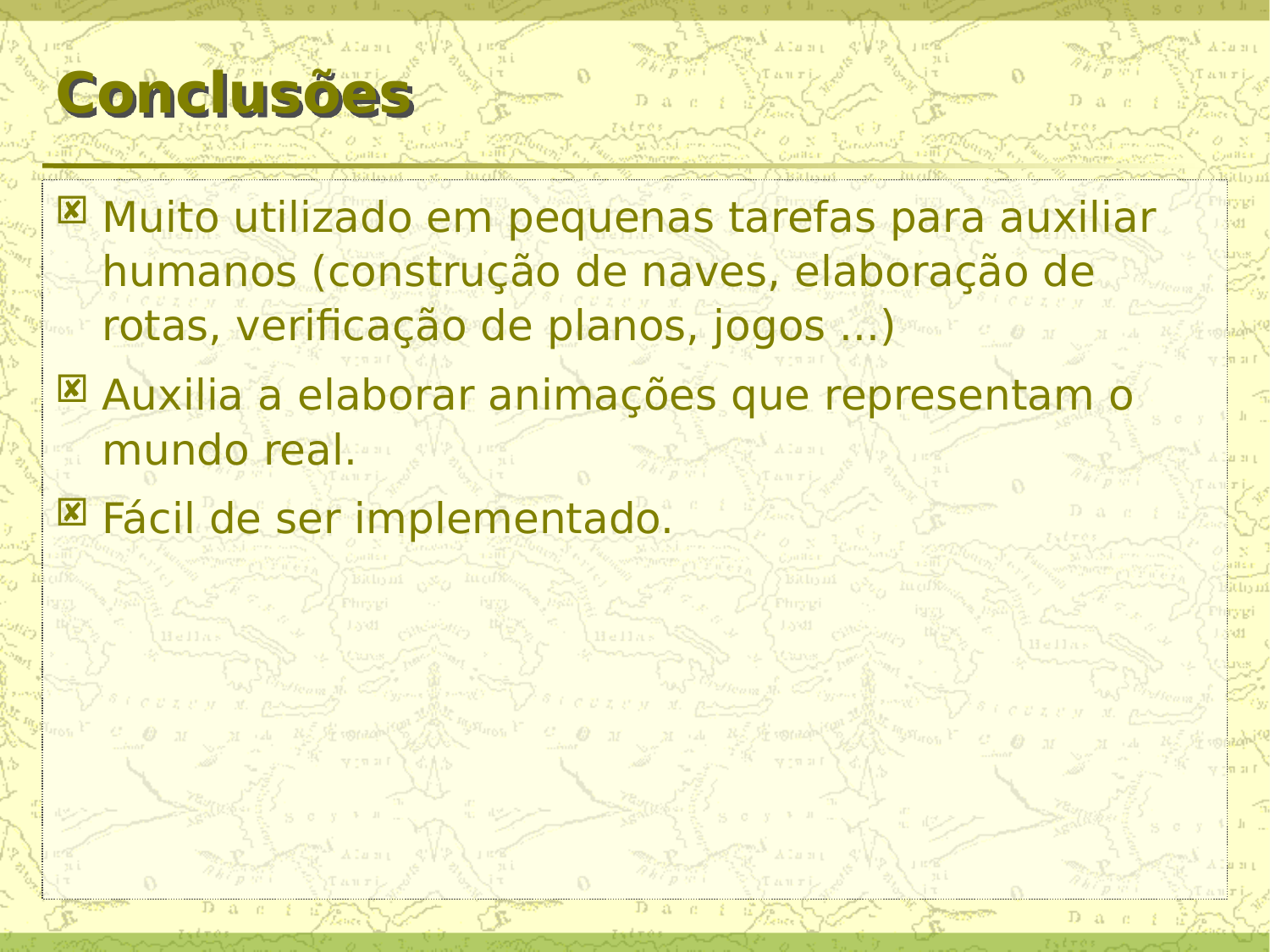

# Conclusões
Muito utilizado em pequenas tarefas para auxiliar humanos (construção de naves, elaboração de rotas, verificação de planos, jogos ...)
Auxilia a elaborar animações que representam o mundo real.
Fácil de ser implementado.